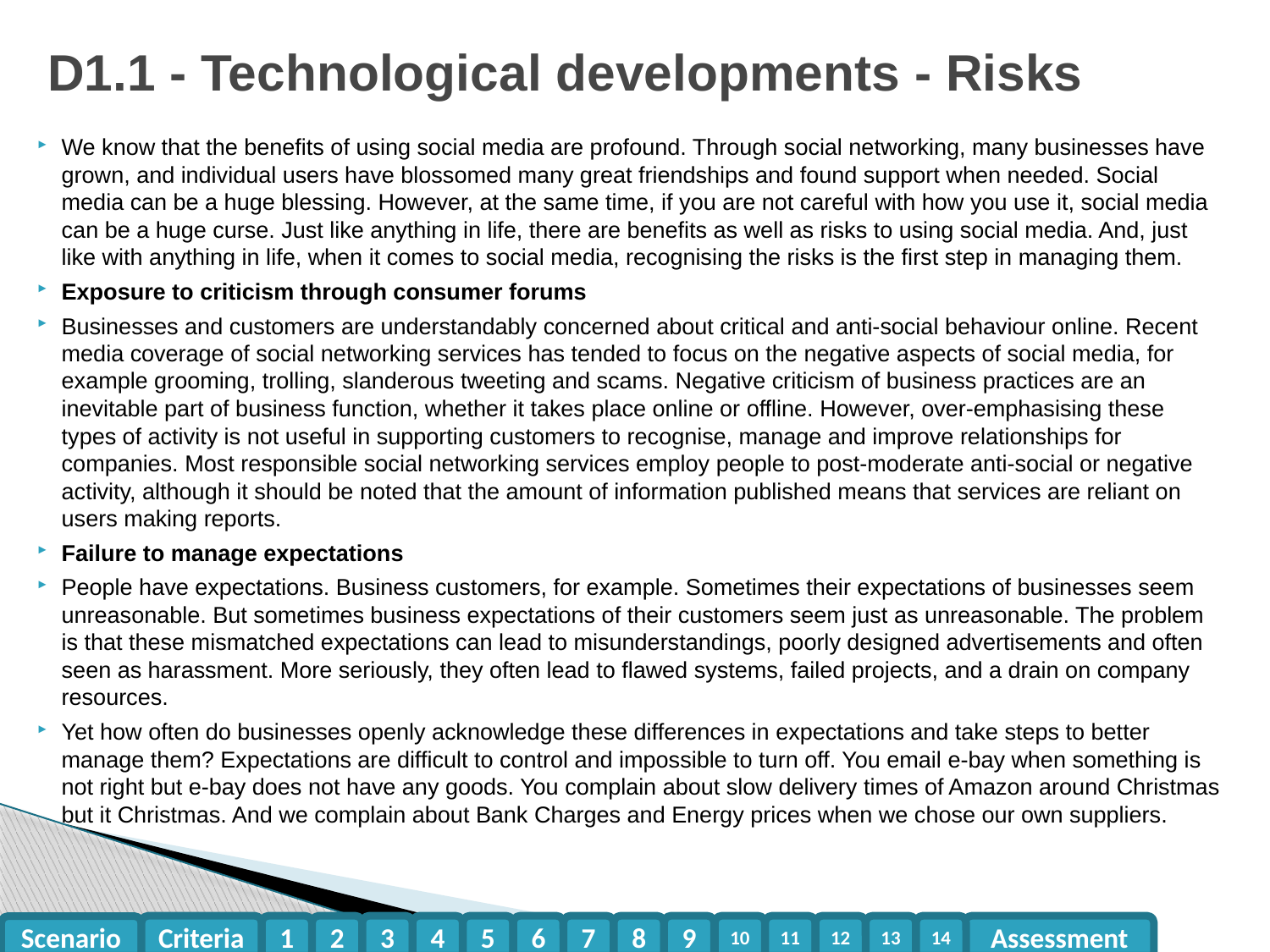

# D1.1 - Technological developments - Risks
We know that the benefits of using social media are profound. Through social networking, many businesses have grown, and individual users have blossomed many great friendships and found support when needed. Social media can be a huge blessing. However, at the same time, if you are not careful with how you use it, social media can be a huge curse. Just like anything in life, there are benefits as well as risks to using social media. And, just like with anything in life, when it comes to social media, recognising the risks is the first step in managing them.
Exposure to criticism through consumer forums
Businesses and customers are understandably concerned about critical and anti-social behaviour online. Recent media coverage of social networking services has tended to focus on the negative aspects of social media, for example grooming, trolling, slanderous tweeting and scams. Negative criticism of business practices are an inevitable part of business function, whether it takes place online or offline. However, over-emphasising these types of activity is not useful in supporting customers to recognise, manage and improve relationships for companies. Most responsible social networking services employ people to post-moderate anti-social or negative activity, although it should be noted that the amount of information published means that services are reliant on users making reports.
Failure to manage expectations
People have expectations. Business customers, for example. Sometimes their expectations of businesses seem unreasonable. But sometimes business expectations of their customers seem just as unreasonable. The problem is that these mismatched expectations can lead to misunderstandings, poorly designed advertisements and often seen as harassment. More seriously, they often lead to flawed systems, failed projects, and a drain on company resources.
Yet how often do businesses openly acknowledge these differences in expectations and take steps to better manage them? Expectations are difficult to control and impossible to turn off. You email e-bay when something is not right but e-bay does not have any goods. You complain about slow delivery times of Amazon around Christmas but it Christmas. And we complain about Bank Charges and Energy prices when we chose our own suppliers.